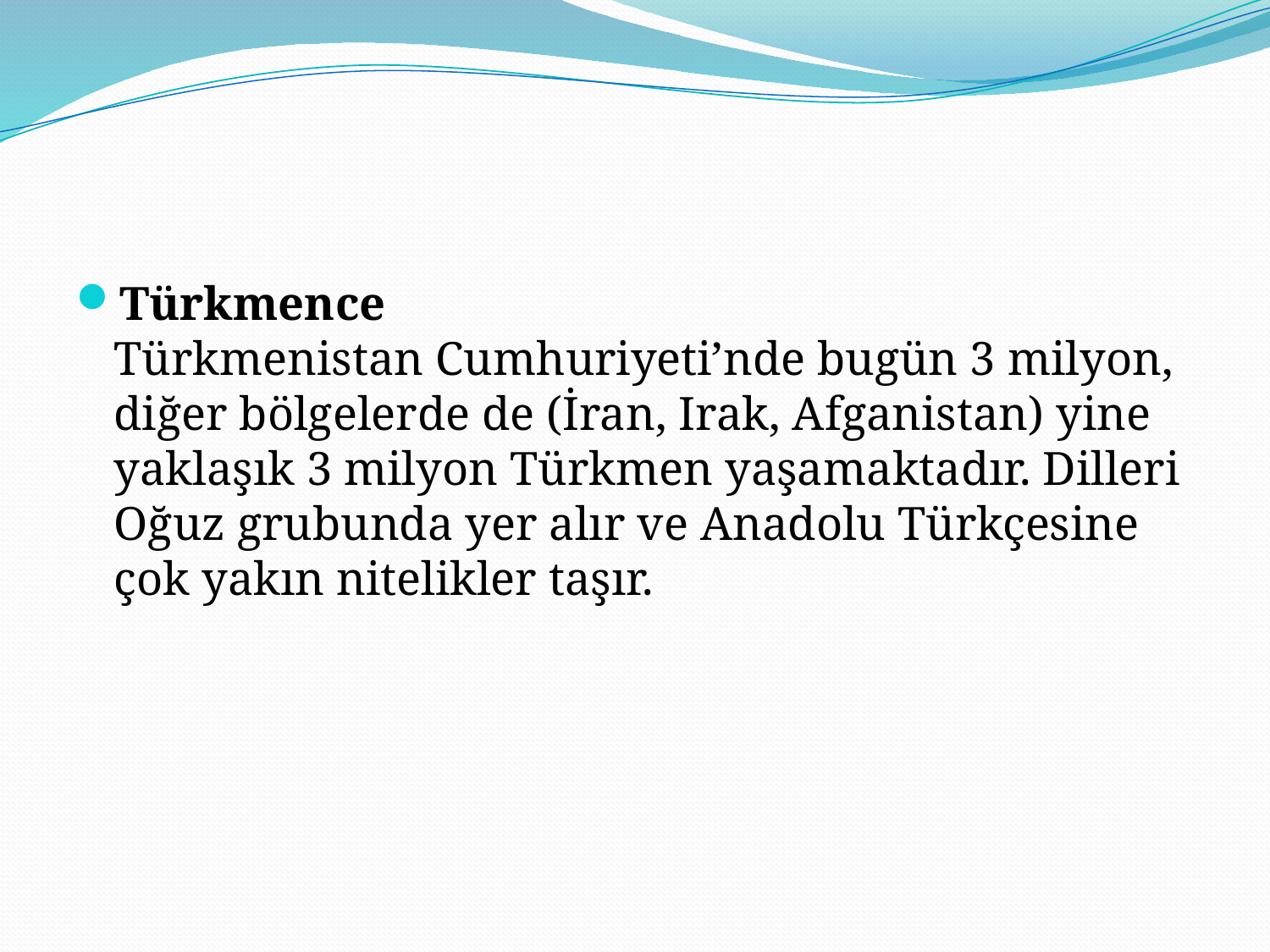

Türkmence
Türkmenistan Cumhuriyeti’nde bugün 3 milyon, diğer bölgelerde de (İran, Irak, Afganistan) yine yaklaşık 3 milyon Türkmen yaşamaktadır. Dilleri Oğuz grubunda yer alır ve Anadolu Türkçesine çok yakın nitelikler taşır.